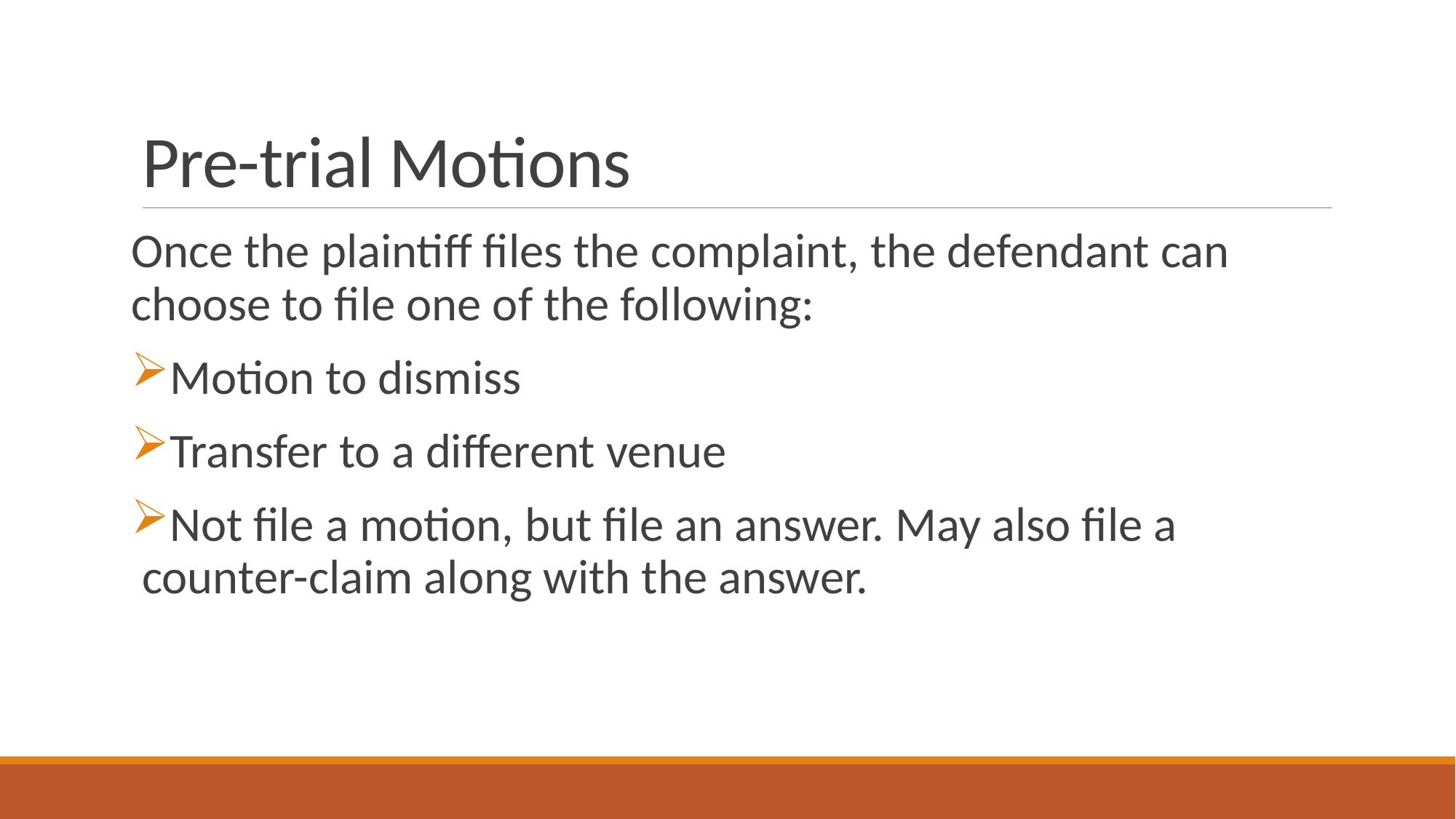

# Pre-trial Motions
Once the plaintiff files the complaint, the defendant can choose to file one of the following:
Motion to dismiss
Transfer to a different venue
Not file a motion, but file an answer. May also file a counter-claim along with the answer.